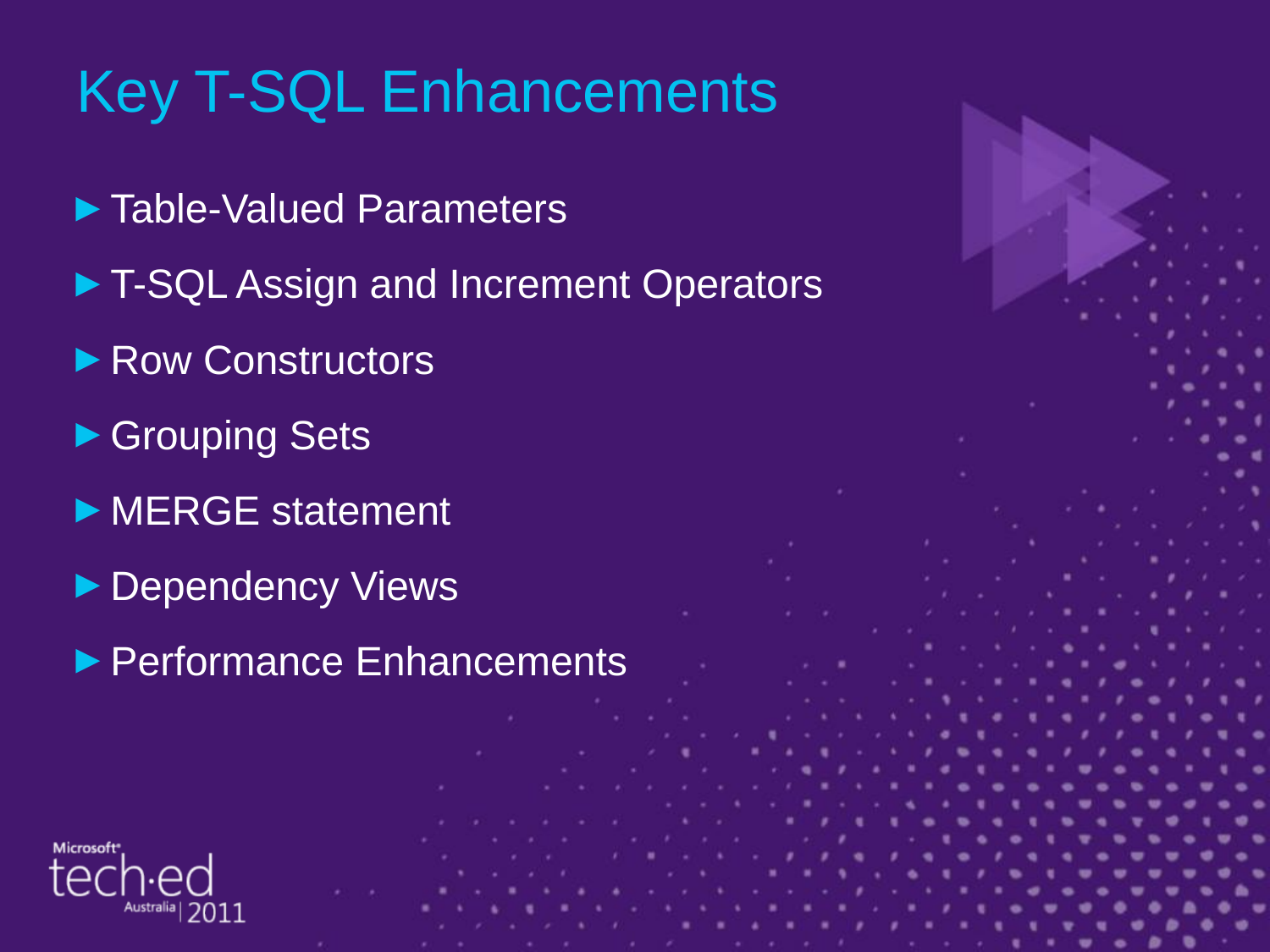

# Key T-SQL Enhancements
Table-Valued Parameters
T-SQL Assign and Increment Operators
Row Constructors
Grouping Sets
MERGE statement
Dependency Views
Performance Enhancements